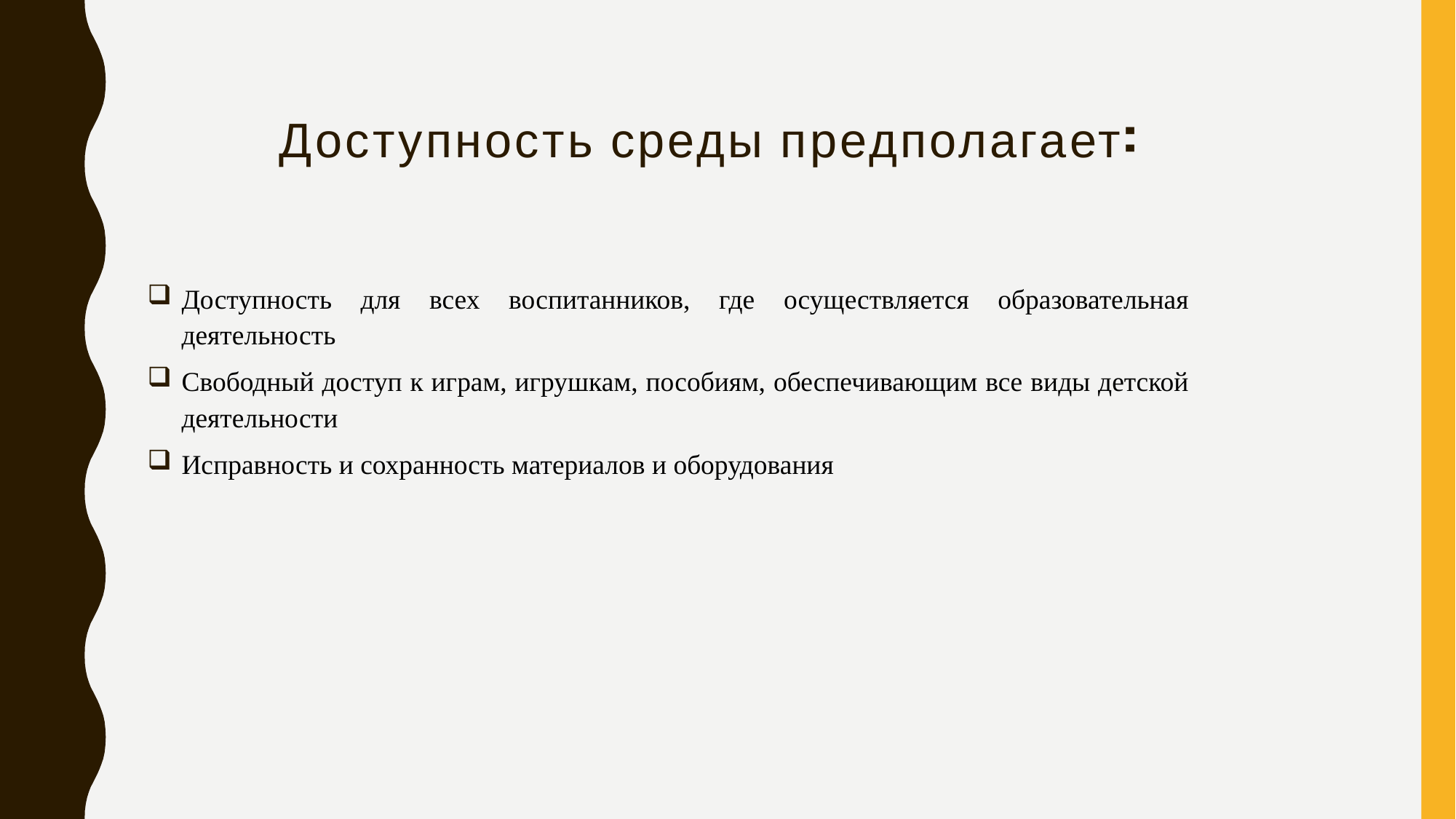

# Доступность среды предполагает:
Доступность для всех воспитанников, где осуществляется образовательная деятельность
Свободный доступ к играм, игрушкам, пособиям, обеспечивающим все виды детской деятельности
Исправность и сохранность материалов и оборудования